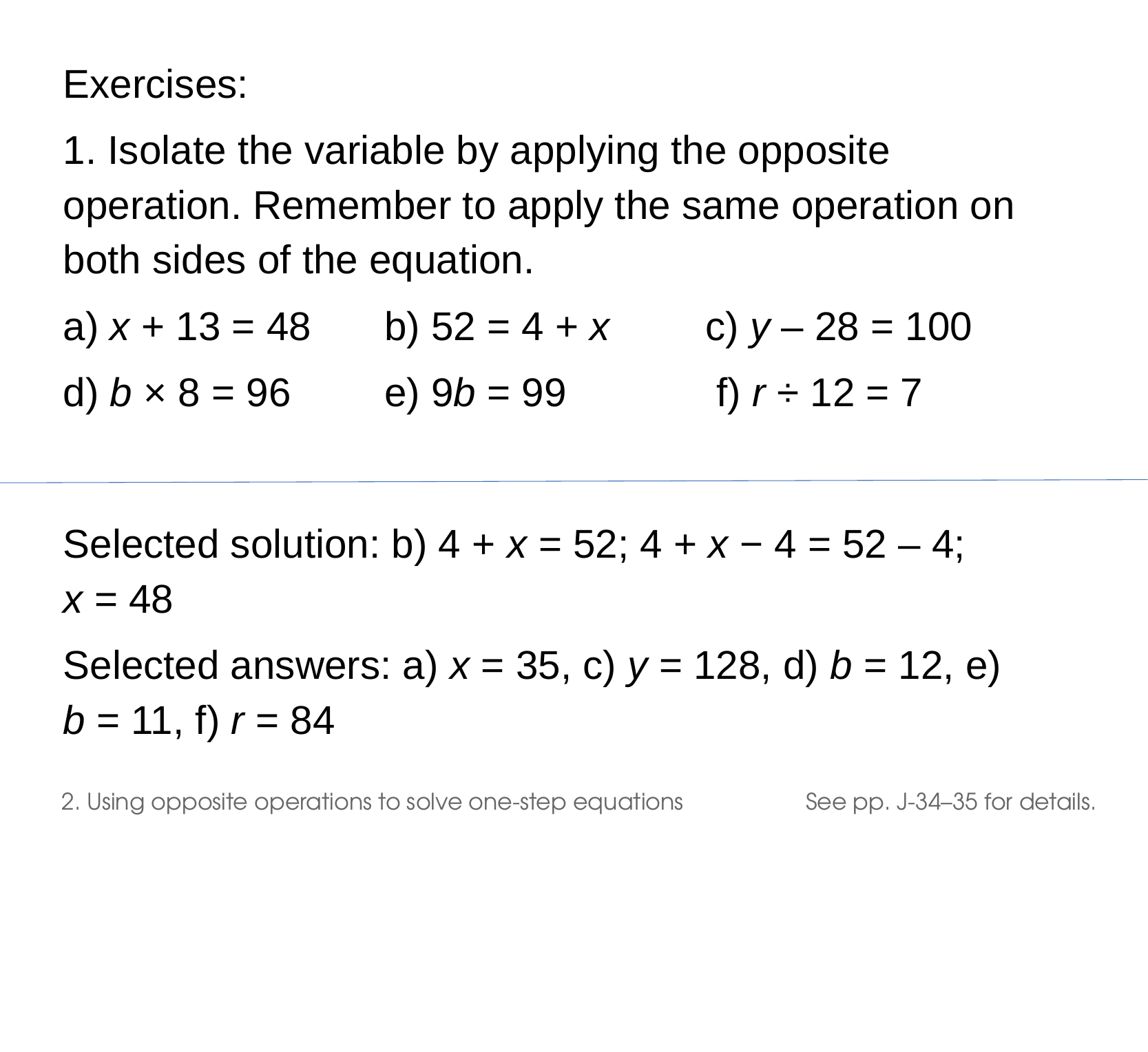

Exercises:
1. Isolate the variable by applying the opposite operation. Remember to apply the same operation on both sides of the equation.
a) x + 13 = 48	 b) 52 = 4 + x 	  c) y – 28 = 100
d) b × 8 = 96	 e) 9b = 99		   f) r ÷ 12 = 7
Selected solution: b) 4 + x = 52; 4 + x − 4 = 52 – 4;
x = 48
Selected answers: a) x = 35, c) y = 128, d) b = 12, e) b = 11, f) r = 84
2. Using opposite operations to solve one-step equations
See pp. J-34–35 for details.